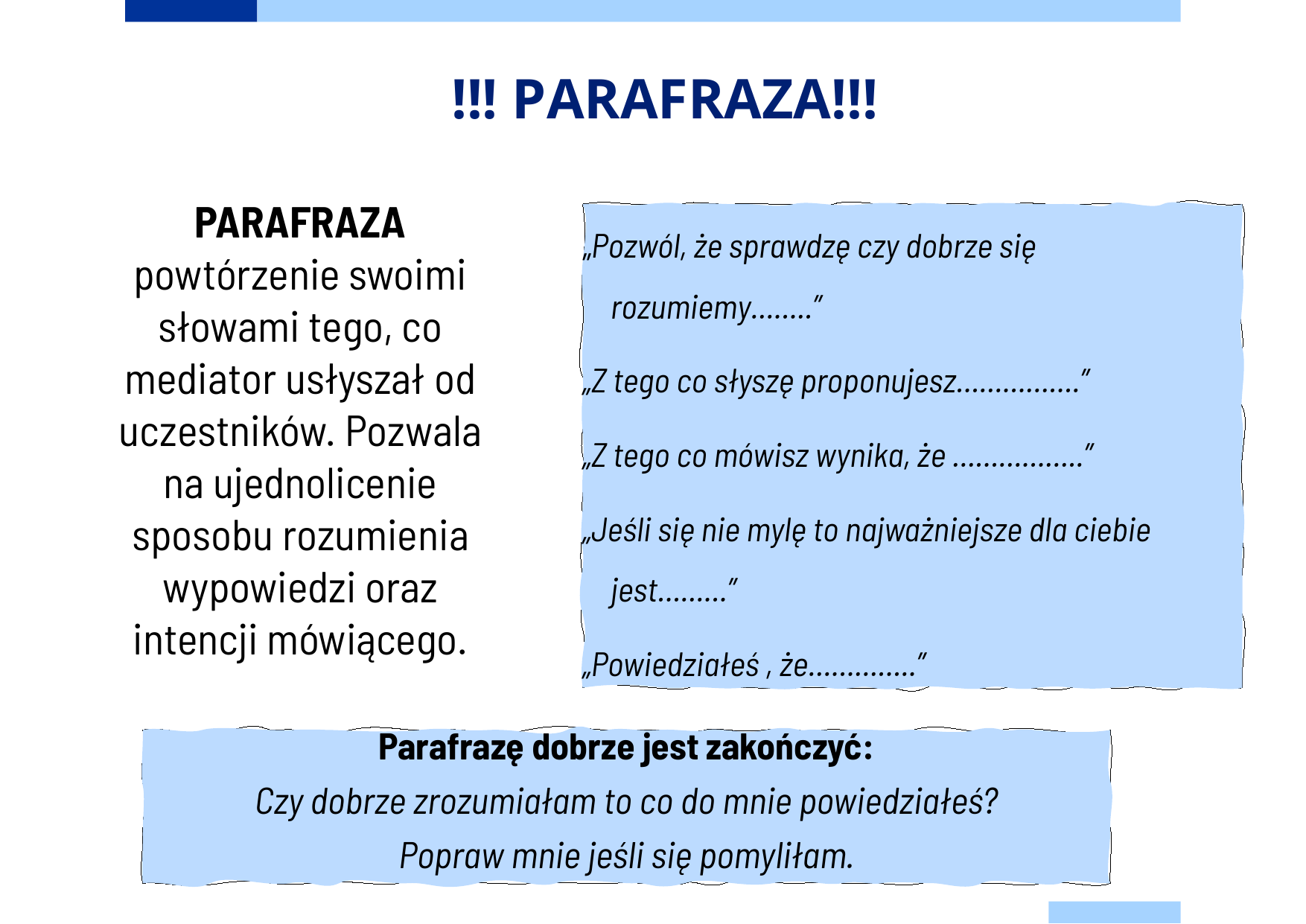

# !!! PARAFRAZA!!!
	PARAFRAZA powtórzenie swoimi słowami tego, co mediator usłyszał od uczestników. Pozwala na ujednolicenie sposobu rozumienia wypowiedzi oraz intencji mówiącego.

„Pozwól, że sprawdzę czy dobrze się rozumiemy……..”
„Z tego co słyszę proponujesz…………….”
„Z tego co mówisz wynika, że ……………..”
„Jeśli się nie mylę to najważniejsze dla ciebie jest………”
„Powiedziałeś , że…………..”

Parafrazę dobrze jest zakończyć:
Czy dobrze zrozumiałam to co do mnie powiedziałeś?
Popraw mnie jeśli się pomyliłam.

7